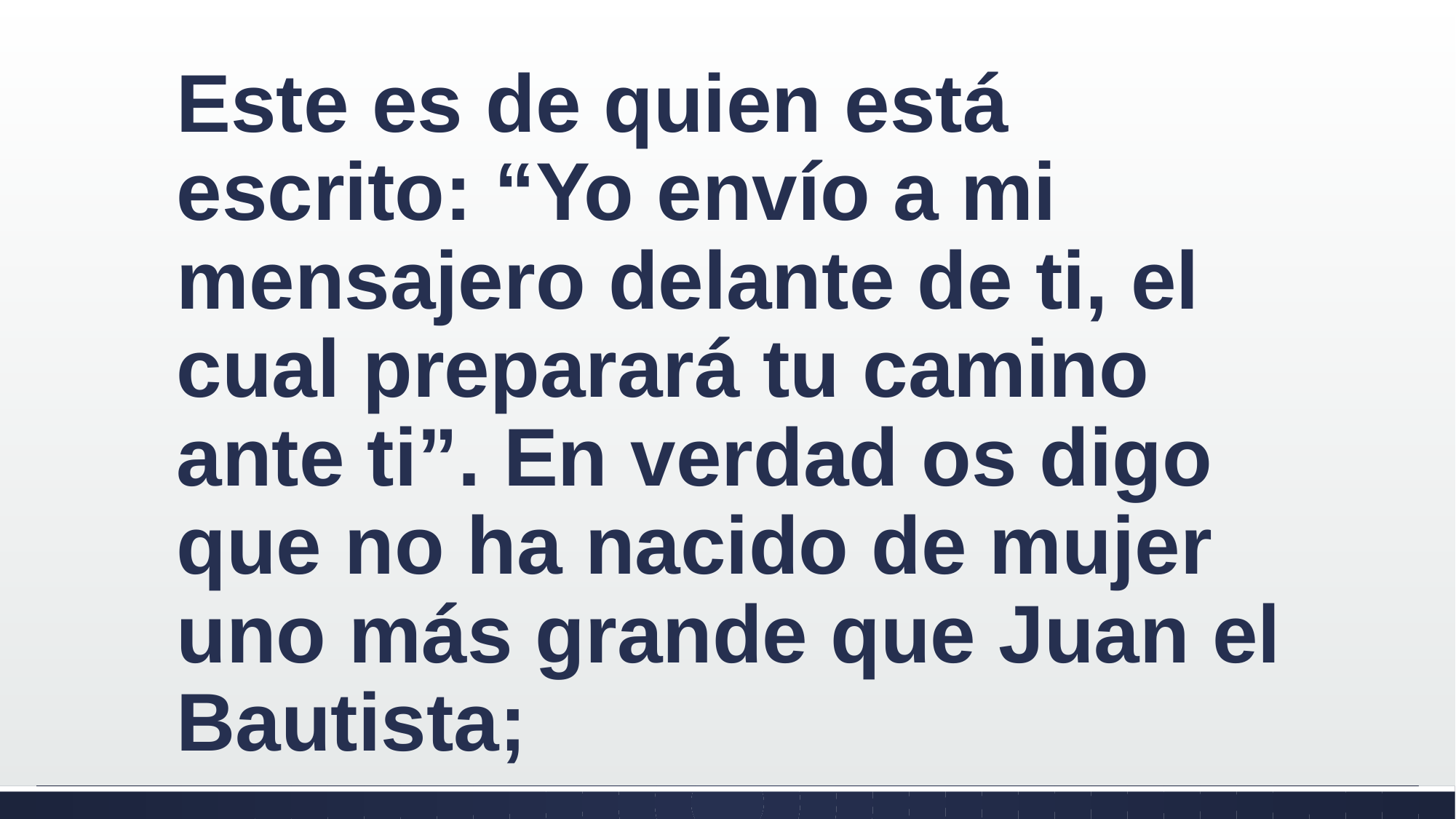

#
Este es de quien está escrito: “Yo envío a mi mensajero delante de ti, el cual preparará tu camino ante ti”. En verdad os digo que no ha nacido de mujer uno más grande que Juan el Bautista;